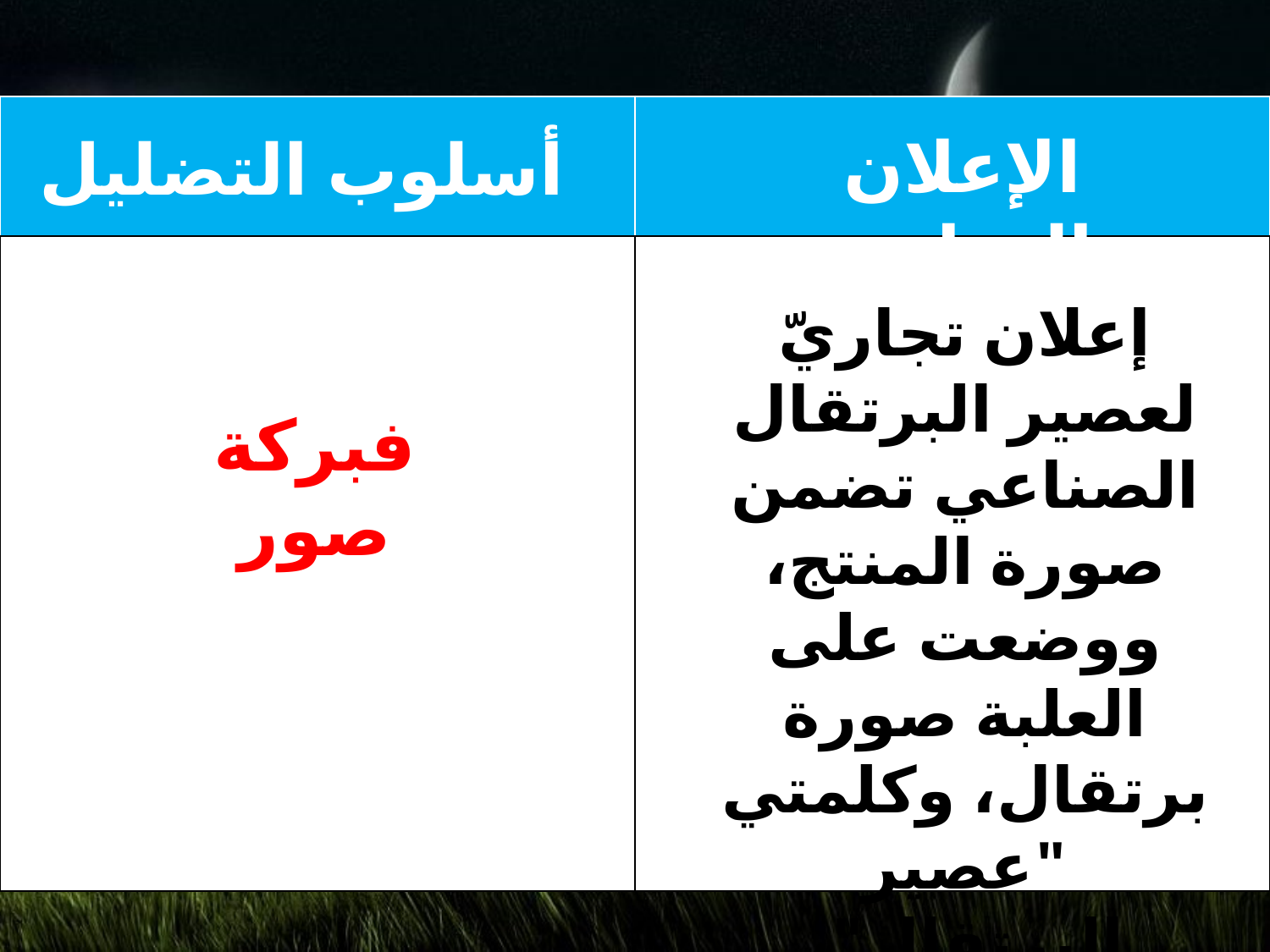

|  |  |
| --- | --- |
|  |  |
الإعلان التجاري
أسلوب التضليل
إعلان تجاريّ لعصير البرتقال الصناعي تضمن صورة المنتج، ووضعت على العلبة صورة برتقال، وكلمتي "عصير البرتقال"، ونسبة التخفيض.
فبركة صور